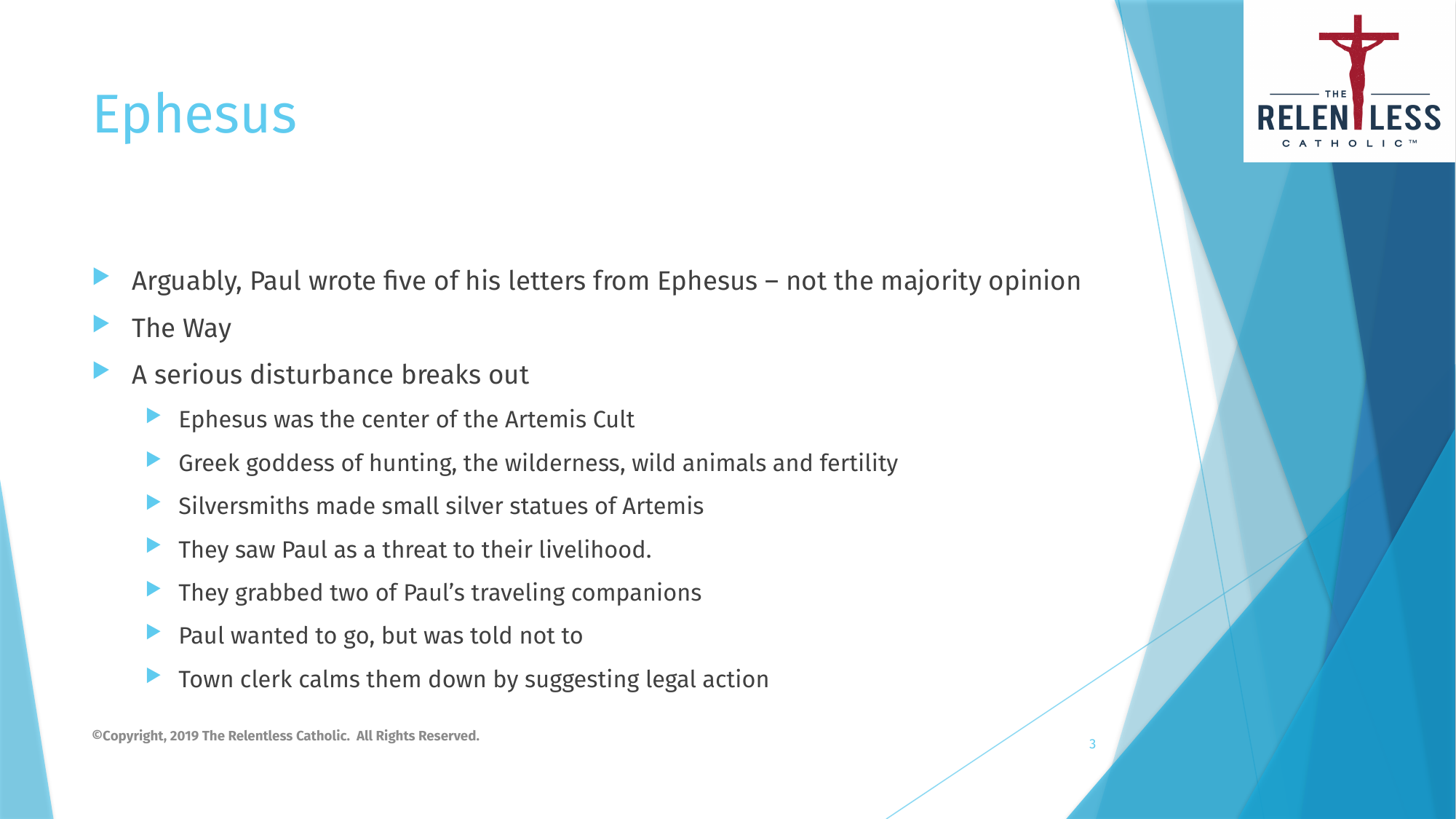

# Ephesus
Arguably, Paul wrote five of his letters from Ephesus – not the majority opinion
The Way
A serious disturbance breaks out
Ephesus was the center of the Artemis Cult
Greek goddess of hunting, the wilderness, wild animals and fertility
Silversmiths made small silver statues of Artemis
They saw Paul as a threat to their livelihood.
They grabbed two of Paul’s traveling companions
Paul wanted to go, but was told not to
Town clerk calms them down by suggesting legal action
©Copyright, 2019 The Relentless Catholic.  All Rights Reserved.

3